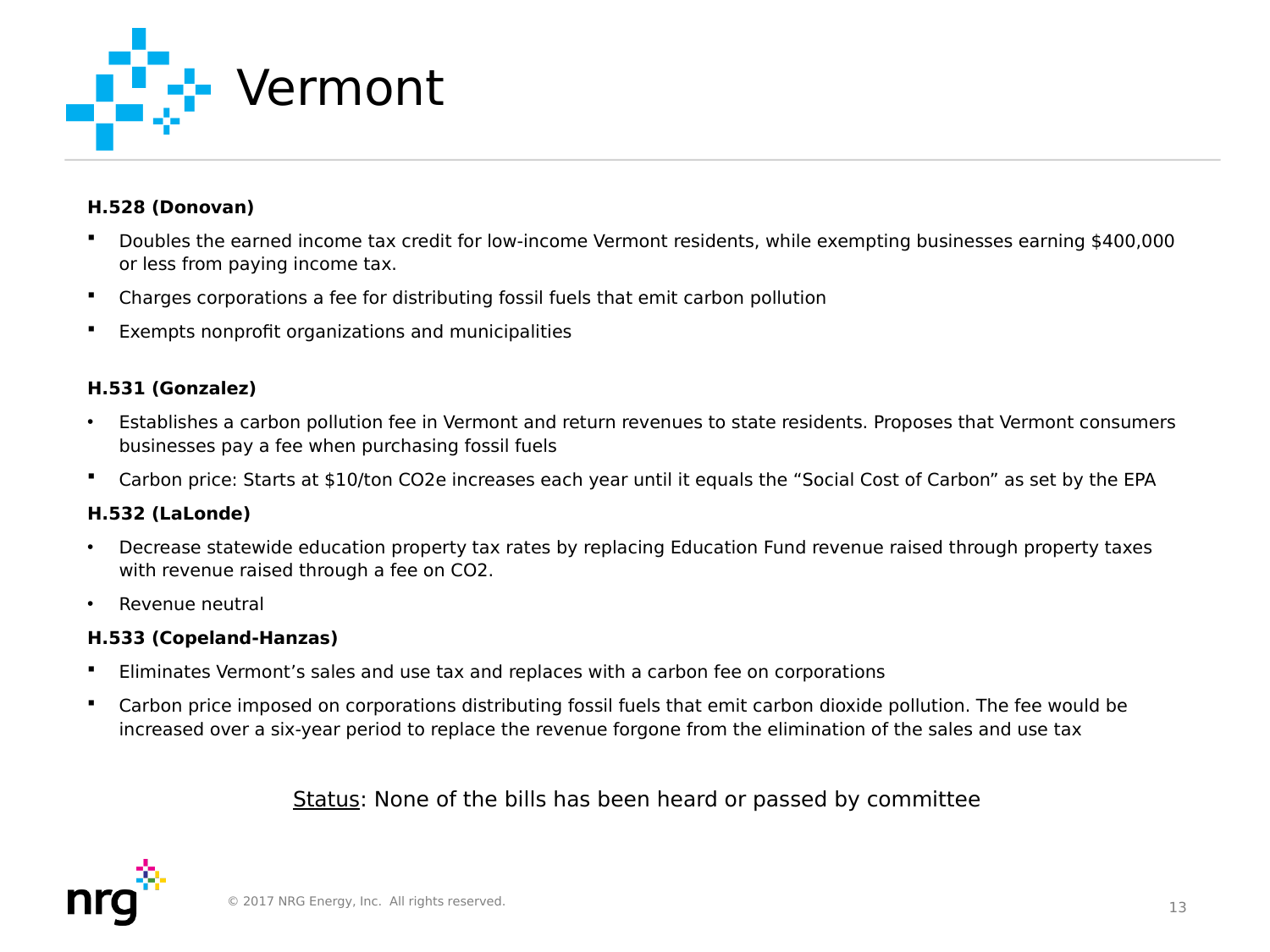

# Vermont
H.528 (Donovan)
Doubles the earned income tax credit for low-income Vermont residents, while exempting businesses earning $400,000 or less from paying income tax.
Charges corporations a fee for distributing fossil fuels that emit carbon pollution
Exempts nonprofit organizations and municipalities
H.531 (Gonzalez)
Establishes a carbon pollution fee in Vermont and return revenues to state residents. Proposes that Vermont consumers businesses pay a fee when purchasing fossil fuels
Carbon price: Starts at $10/ton CO2e increases each year until it equals the “Social Cost of Carbon” as set by the EPA
H.532 (LaLonde)
Decrease statewide education property tax rates by replacing Education Fund revenue raised through property taxes with revenue raised through a fee on CO2.
Revenue neutral
H.533 (Copeland-Hanzas)
Eliminates Vermont’s sales and use tax and replaces with a carbon fee on corporations
Carbon price imposed on corporations distributing fossil fuels that emit carbon dioxide pollution. The fee would be increased over a six-year period to replace the revenue forgone from the elimination of the sales and use tax

Status: None of the bills has been heard or passed by committee
13
© 2017 NRG Energy, Inc.  All rights reserved.